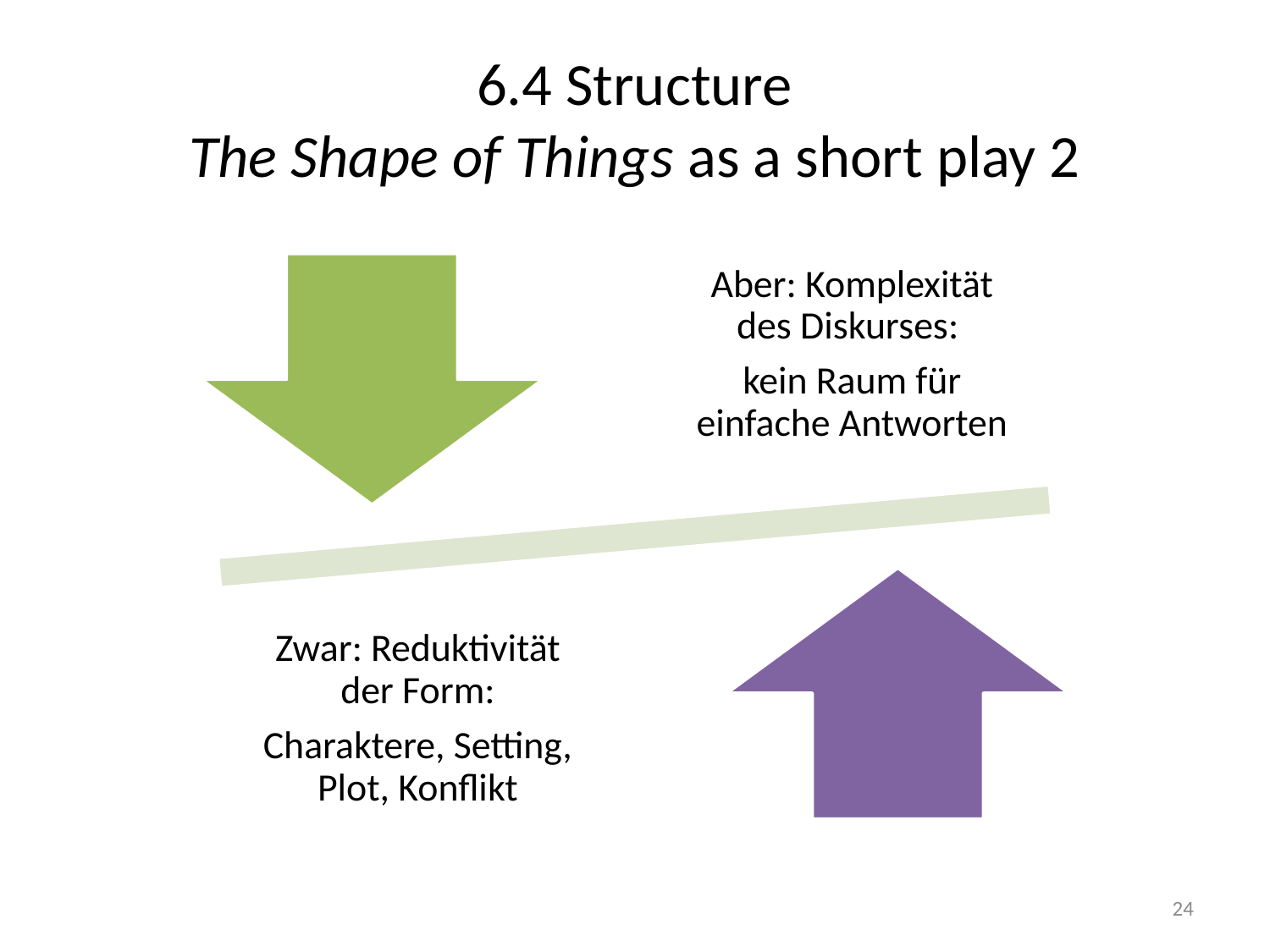

# 6.4 Structure The Shape of Things as a short play 2
Aber: Komplexität des Diskurses:
kein Raum für einfache Antworten
Zwar: Reduktivität der Form:
Charaktere, Setting, Plot, Konflikt
24